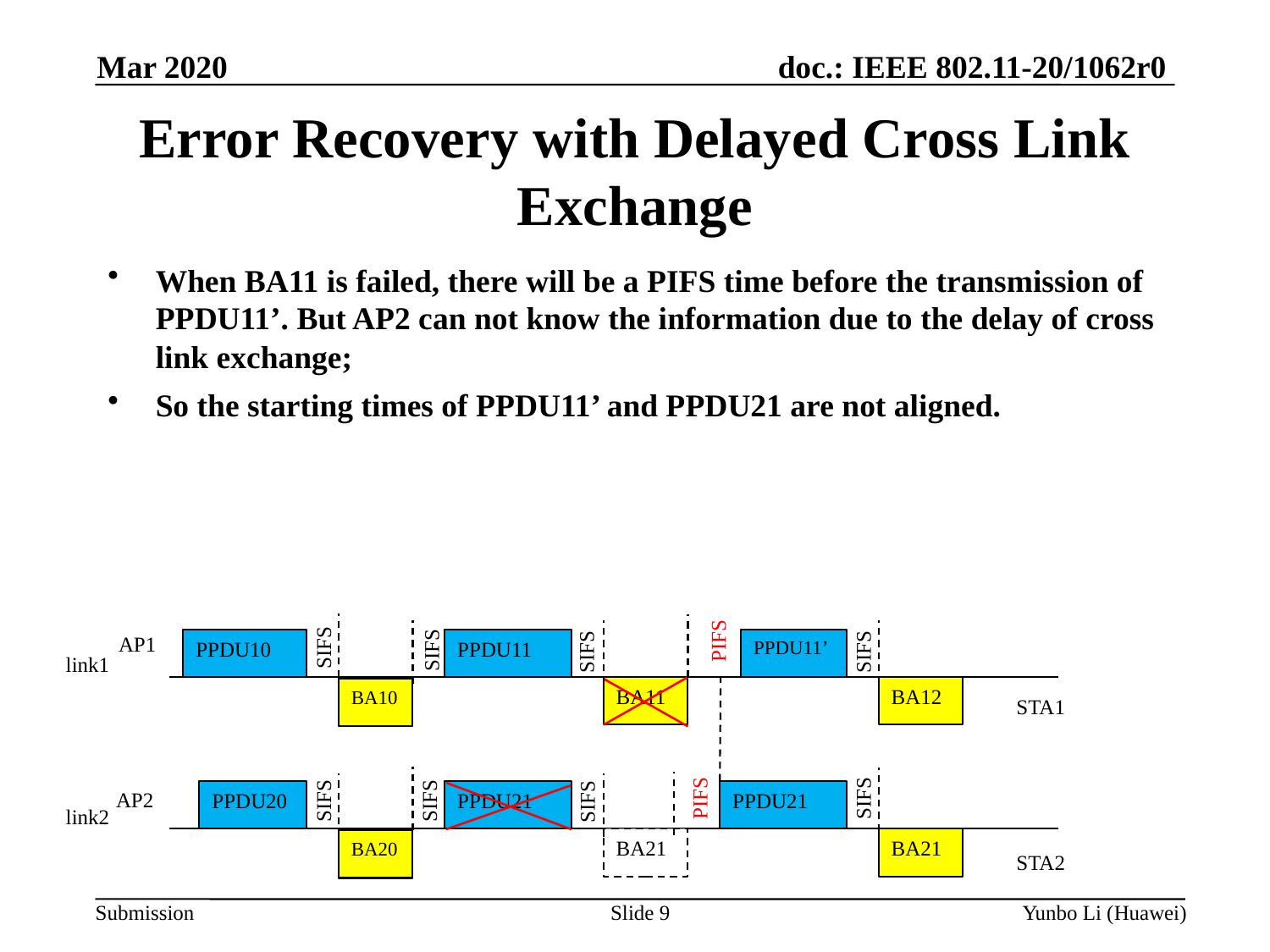

Mar 2020
Error Recovery with Delayed Cross Link Exchange
When BA11 is failed, there will be a PIFS time before the transmission of PPDU11’. But AP2 can not know the information due to the delay of cross link exchange;
So the starting times of PPDU11’ and PPDU21 are not aligned.

PIFS
AP1
SIFS
PPDU11
PPDU11’
PPDU10
SIFS
SIFS
SIFS
link1
BA11
BA12
CTS
BA10
STA1
SIFS
PIFS
AP2
PPDU21
PPDU21
PPDU20
SIFS
SIFS
SIFS
link2
BA21
BA21
CTS
BA20
STA2
Slide 9
Yunbo Li (Huawei)